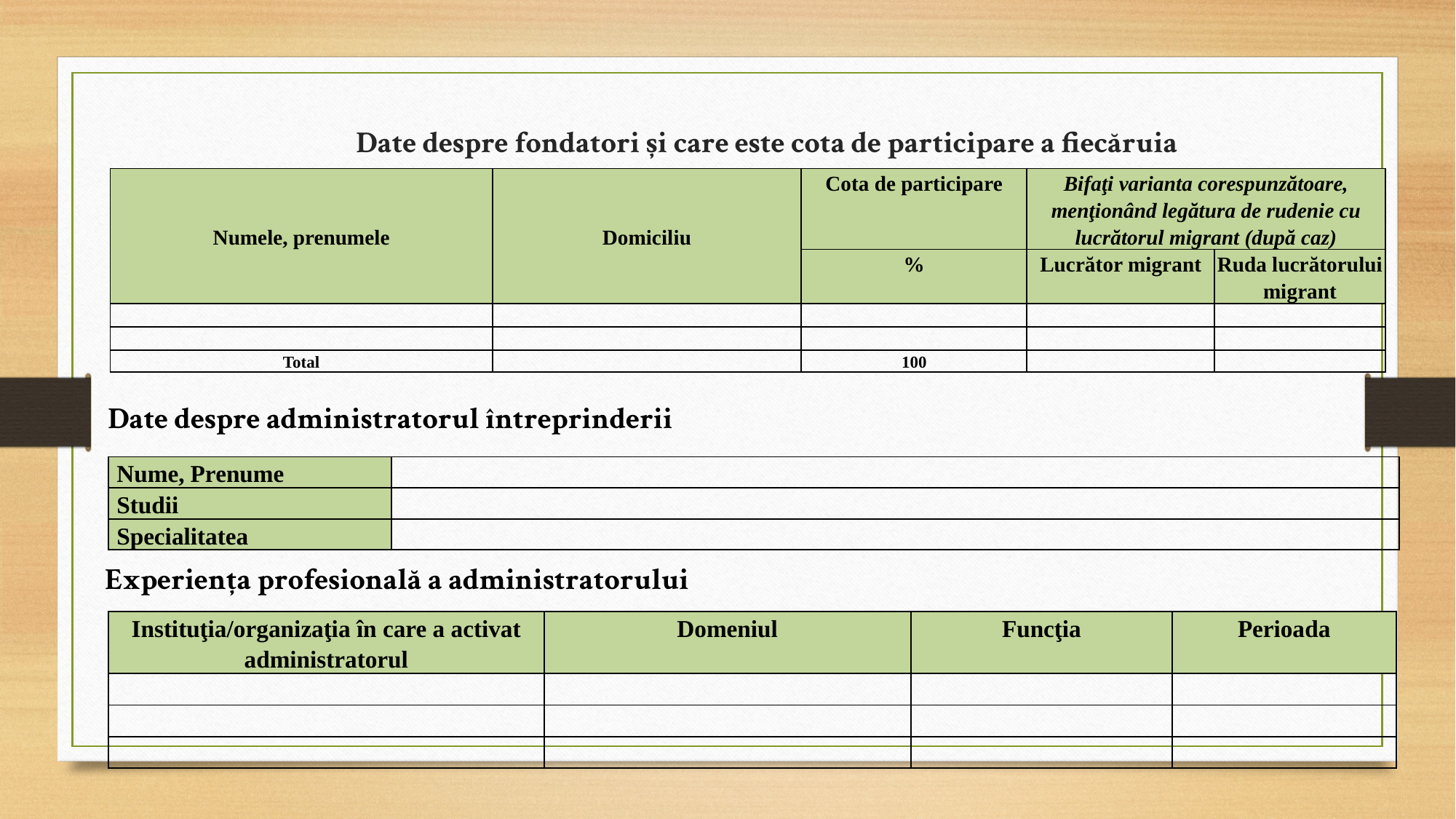

# Date despre fondatori și care este cota de participare a fiecăruia
| Numele, prenumele | Domiciliu | Cota de participare | Bifaţi varianta corespunzătoare, menţionând legătura de rudenie cu lucrătorul migrant (după caz) |  |
| --- | --- | --- | --- | --- |
|  |  | % | Lucrător migrant | Ruda lucrătorului migrant |
|  |  |  |  |  |
|  |  |  |  |  |
| Total |  | 100 |  |  |
Date despre administratorul întreprinderii
| Nume, Prenume |  |
| --- | --- |
| Studii |  |
| Specialitatea |  |
Experiența profesională a administratorului
| Instituţia/organizaţia în care a activat administratorul | Domeniul | Funcţia | Perioada |
| --- | --- | --- | --- |
|  |  |  |  |
|  |  |  |  |
|  |  |  |  |